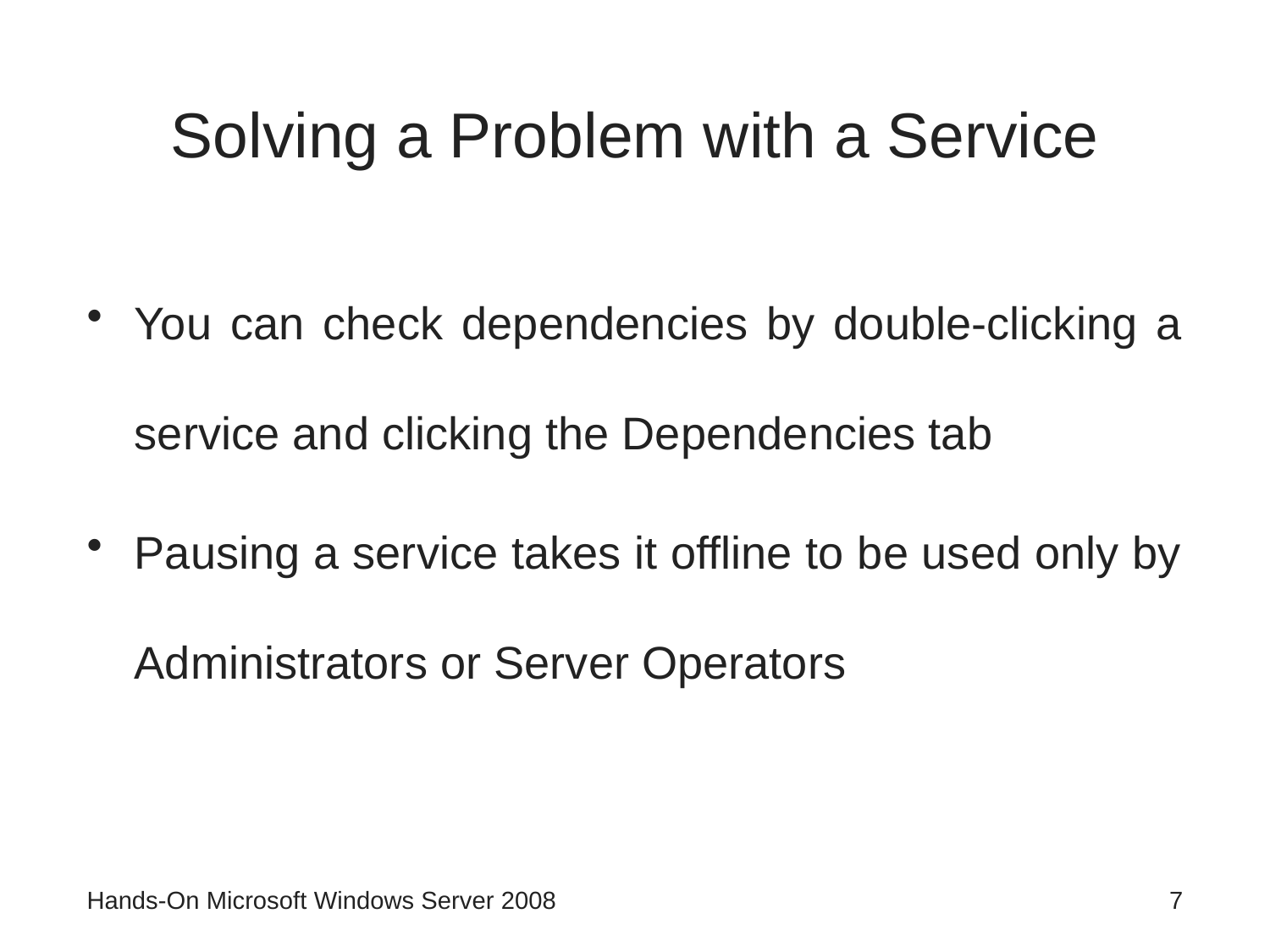

# Solving a Problem with a Service
You can check dependencies by double-clicking a service and clicking the Dependencies tab
Pausing a service takes it offline to be used only by Administrators or Server Operators

Hands-On Microsoft Windows Server 2008
7